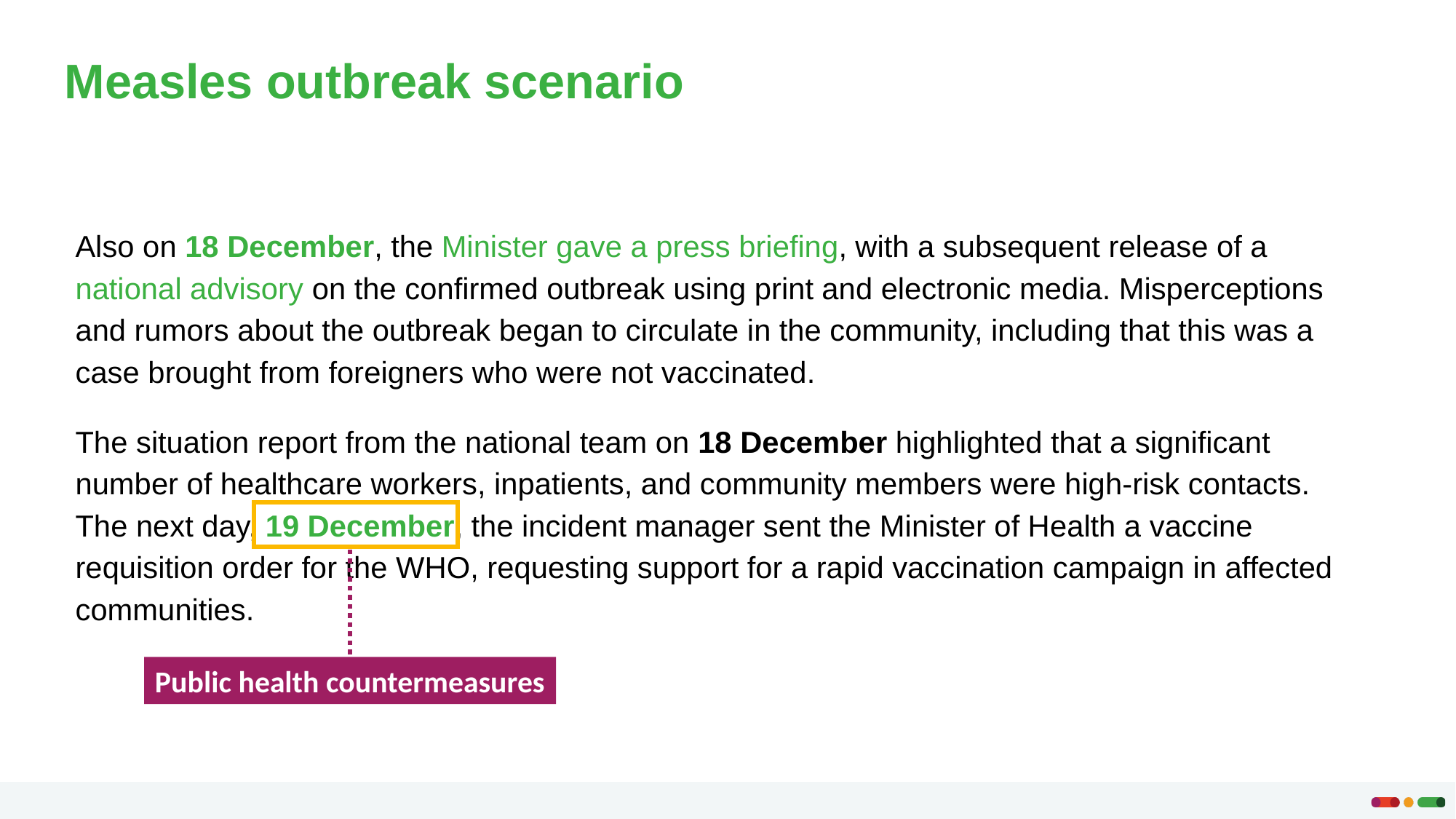

# Measles outbreak scenario
Also on 18 December, the Minister gave a press briefing, with a subsequent release of a national advisory on the confirmed outbreak using print and electronic media. Misperceptions and rumors about the outbreak began to circulate in the community, including that this was a case brought from foreigners who were not vaccinated.

The situation report from the national team on 18 December highlighted that a significant number of healthcare workers, inpatients, and community members were high-risk contacts. The next day, 19 December, the incident manager sent the Minister of Health a vaccine requisition order for the WHO, requesting support for a rapid vaccination campaign in affected communities.

Public health countermeasures